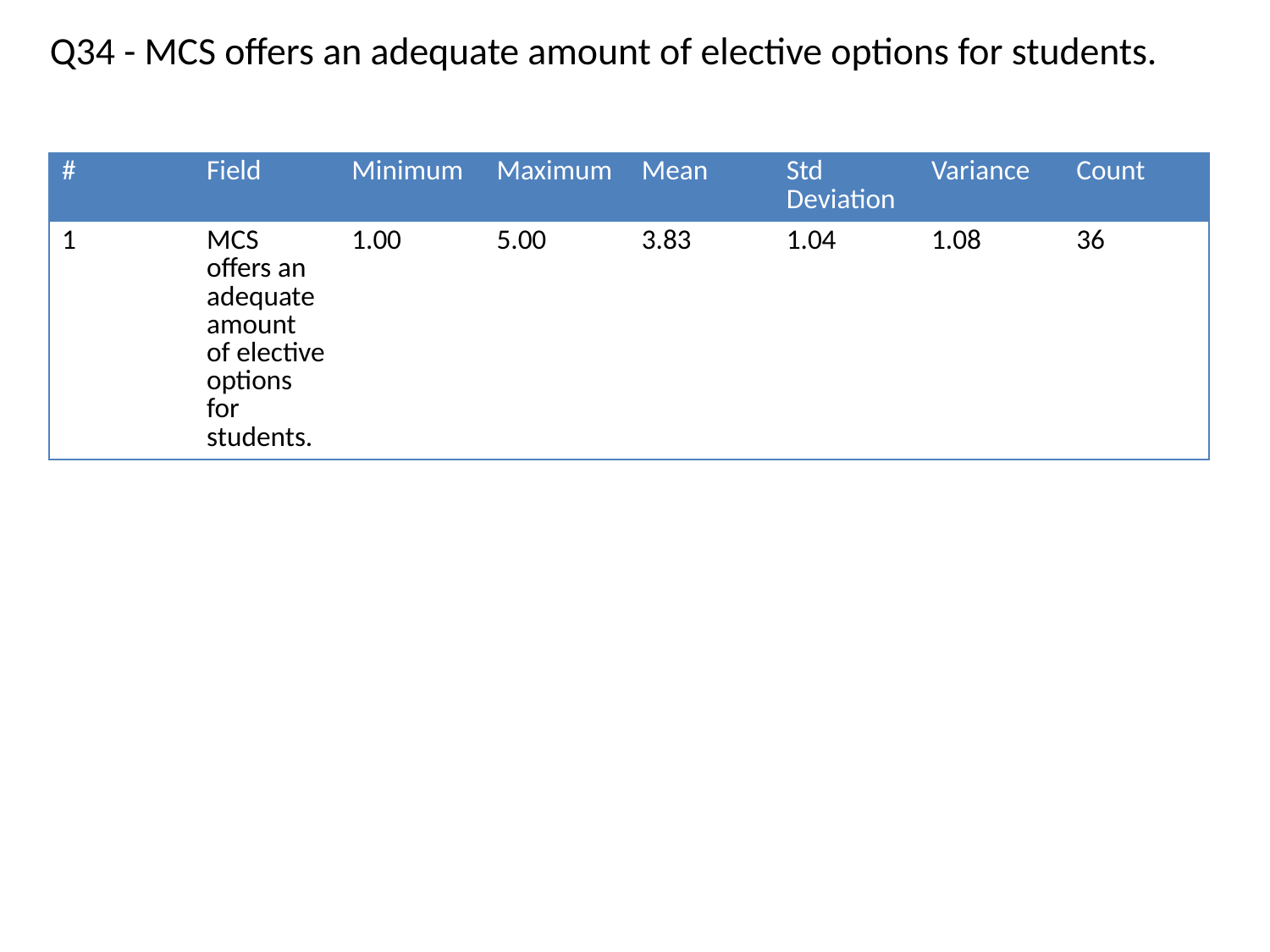

Q34 - MCS offers an adequate amount of elective options for students.
| # | Field | Minimum | Maximum | Mean | Std Deviation | Variance | Count |
| --- | --- | --- | --- | --- | --- | --- | --- |
| 1 | MCS offers an adequate amount of elective options for students. | 1.00 | 5.00 | 3.83 | 1.04 | 1.08 | 36 |